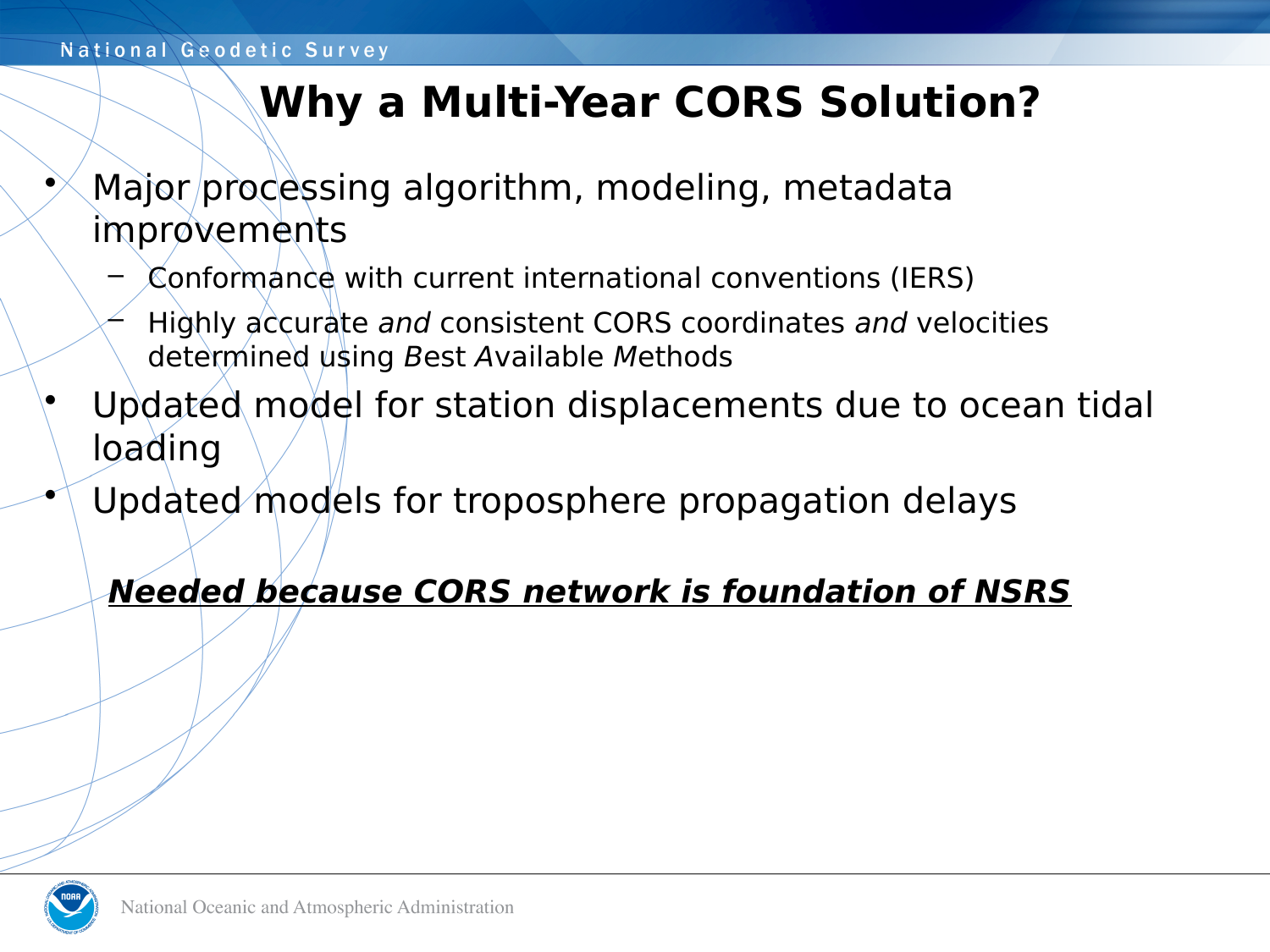

# Why a Multi-Year CORS Solution?
Major processing algorithm, modeling, metadata improvements
Conformance with current international conventions (IERS)
Highly accurate and consistent CORS coordinates and velocities determined using Best Available Methods
Updated model for station displacements due to ocean tidal loading
Updated models for troposphere propagation delays

Needed because CORS network is foundation of NSRS